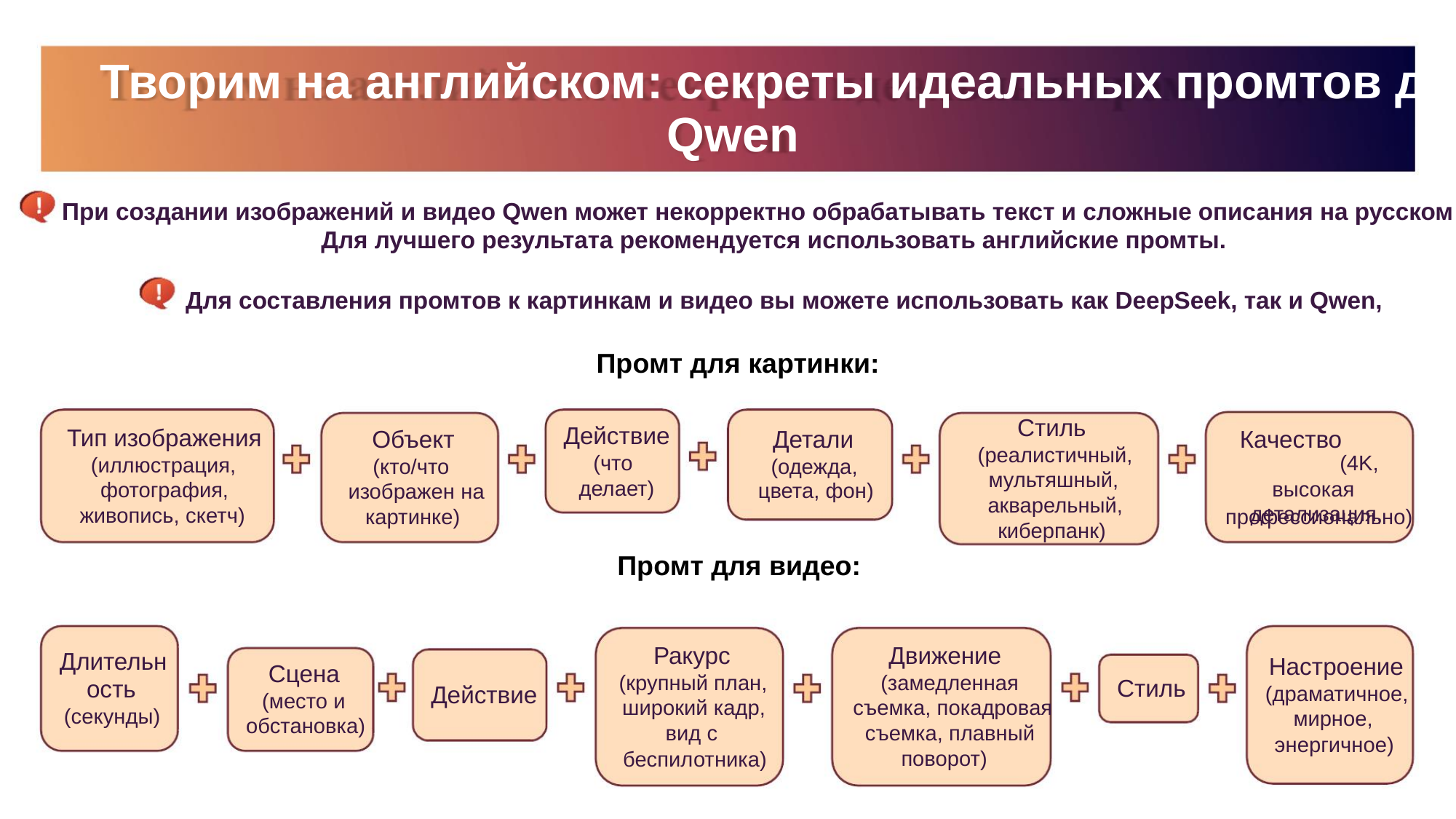

Творим на английском: секреты идеальных промтов для
Qwen
При создании изображений и видео Qwen может некорректно обрабатывать текст и сложные описания на русском языке.
Для лучшего результата рекомендуется использовать английские промты.
Для составления промтов к картинкам и видео вы можете использовать как DeepSeek, так и Qwen,
Промт для картинки:
Стиль
Действие
(что
Тип изображения
(иллюстрация,
фотография,
живопись, скетч)
Качество
(4K,
высокая
детализация,
Детали
(одежда,
цвета, фон)
Объект
(кто/что
изображен на
картинке)
(реалистичный,
мультяшный,
акварельный,
киберпанк)
делает)
профессионально)
Промт для видео:
Ракурс
(крупный план,
широкий кадр,
вид с
Движение
Длительн
ость
(секунды)
Настроение
(драматичное,
мирное,
Сцена
(место и
обстановка)
(замедленная
съемка, покадровая
съемка, плавный
поворот)
Стиль
Действие
энергичное)
беспилотника)